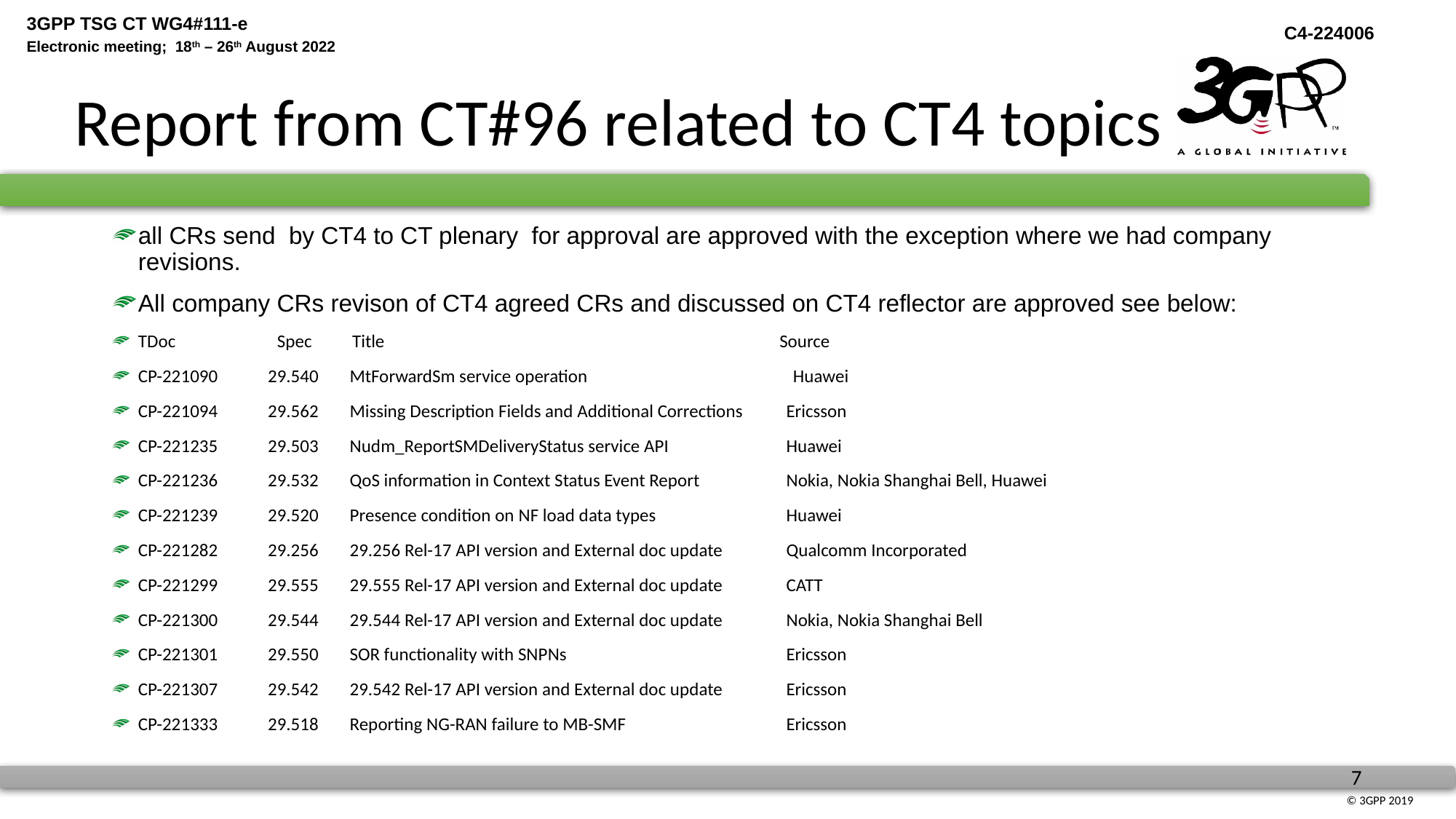

# Report from CT#96 related to CT4 topics
all CRs send  by CT4 to CT plenary  for approval are approved with the exception where we had company revisions.
All company CRs revison of CT4 agreed CRs and discussed on CT4 reflector are approved see below:
TDoc	Spec	Title		Source
CP-221090	29.540	MtForwardSm service operation		Huawei
CP-221094	29.562	Missing Description Fields and Additional Corrections	Ericsson
CP-221235	29.503	Nudm_ReportSMDeliveryStatus service API	Huawei
CP-221236	29.532	QoS information in Context Status Event Report	Nokia, Nokia Shanghai Bell, Huawei
CP-221239	29.520	Presence condition on NF load data types	Huawei
CP-221282	29.256	29.256 Rel-17 API version and External doc update	Qualcomm Incorporated
CP-221299	29.555	29.555 Rel-17 API version and External doc update	CATT
CP-221300	29.544	29.544 Rel-17 API version and External doc update	Nokia, Nokia Shanghai Bell
CP-221301	29.550	SOR functionality with SNPNs	Ericsson
CP-221307	29.542	29.542 Rel-17 API version and External doc update	Ericsson
CP-221333	29.518	Reporting NG-RAN failure to MB-SMF	Ericsson